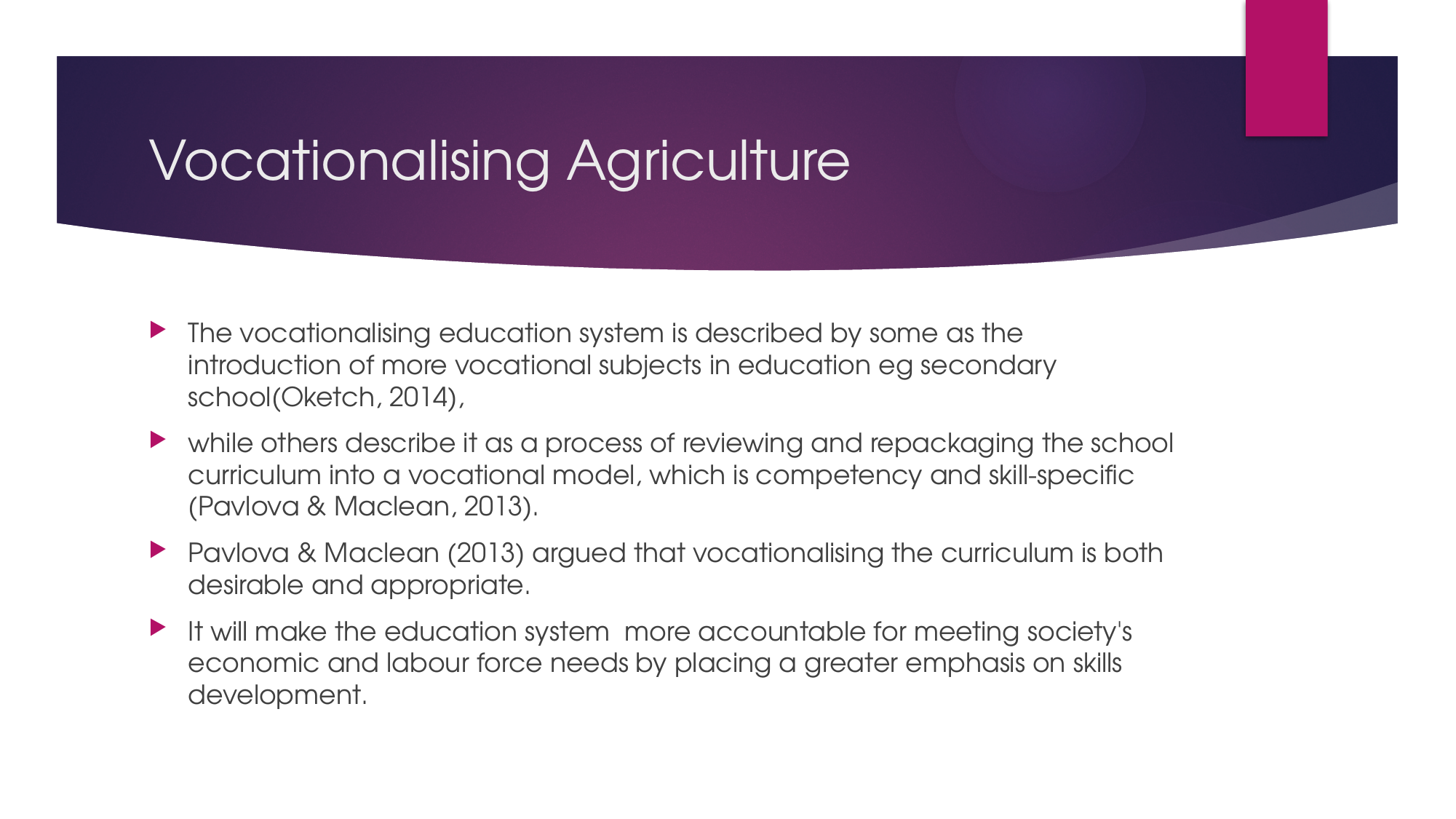

# Vocationalising Agriculture
The vocationalising education system is described by some as the introduction of more vocational subjects in education eg secondary school(Oketch, 2014),
while others describe it as a process of reviewing and repackaging the school curriculum into a vocational model, which is competency and skill-specific (Pavlova & Maclean, 2013).
Pavlova & Maclean (2013) argued that vocationalising the curriculum is both desirable and appropriate.
It will make the education system  more accountable for meeting society's economic and labour force needs by placing a greater emphasis on skills development.